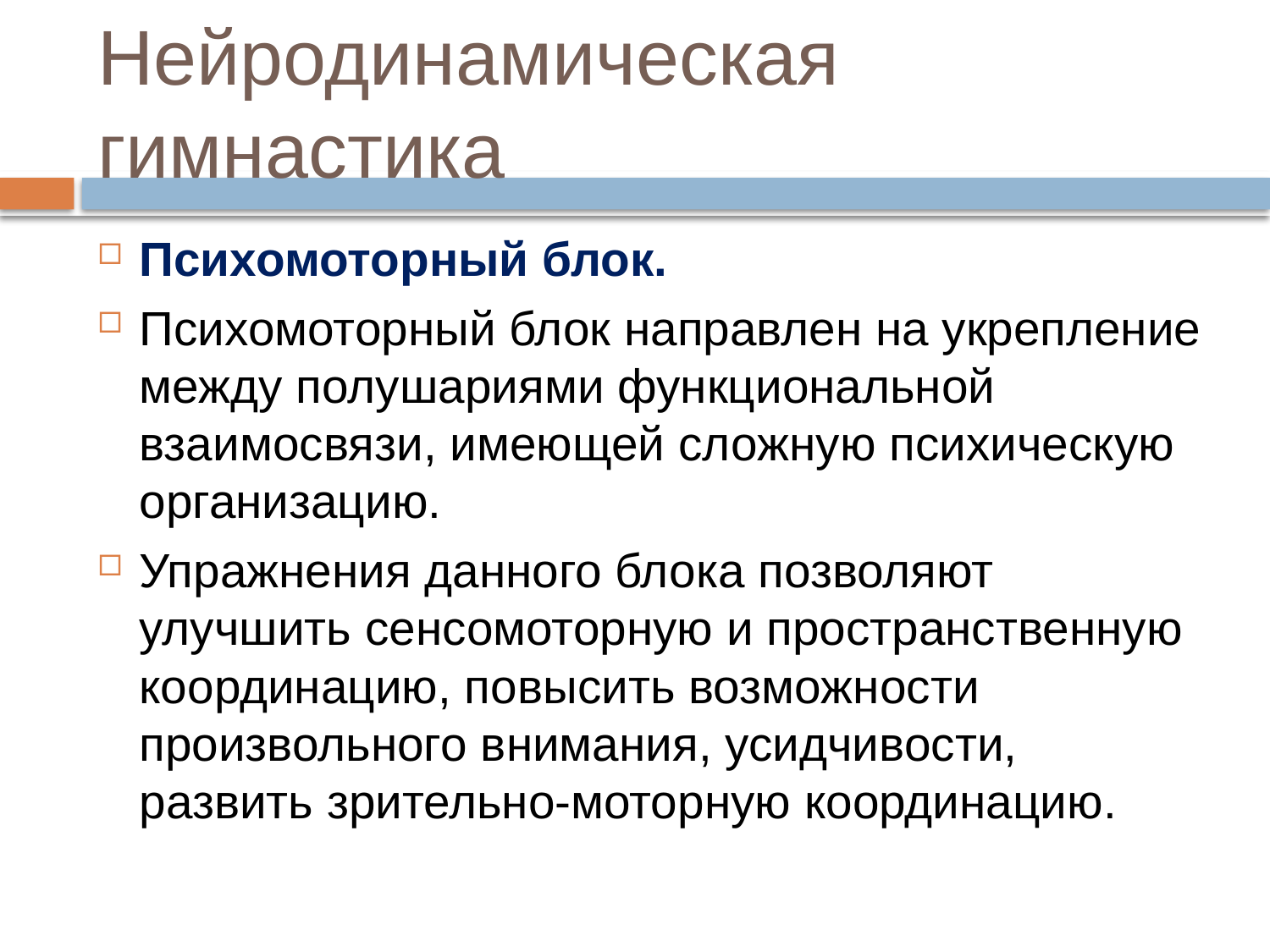

# Нейродинамическая гимнастика
Психомоторный блок.
Психомоторный блок направлен на укрепление между полушариями функциональной взаимосвязи, имеющей сложную психическую организацию.
Упражнения данного блока позволяют улучшить сенсомоторную и пространственную координацию, повысить возможности произвольного внимания, усидчивости, развить зрительно-моторную координацию.